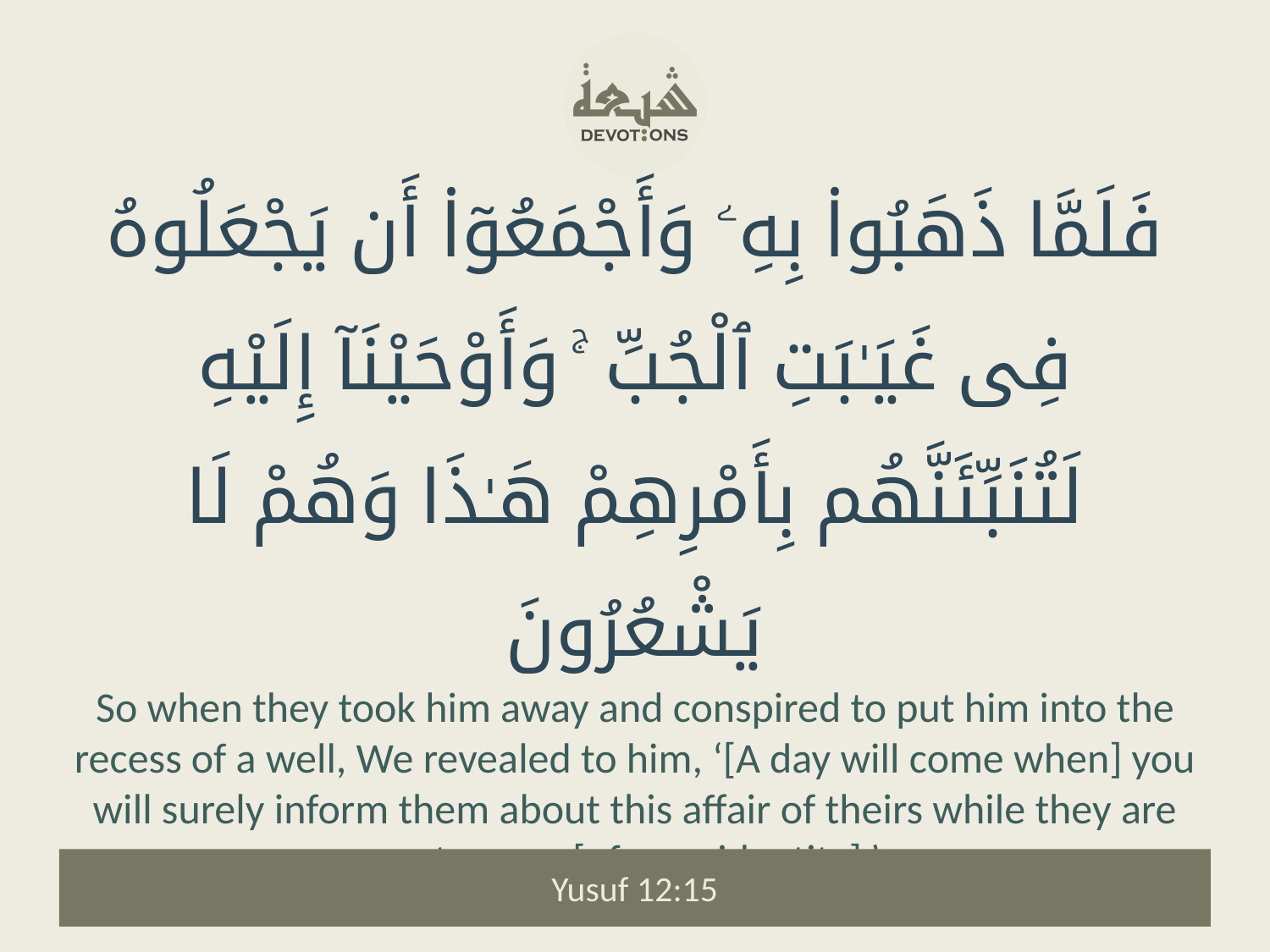

فَلَمَّا ذَهَبُوا۟ بِهِۦ وَأَجْمَعُوٓا۟ أَن يَجْعَلُوهُ فِى غَيَـٰبَتِ ٱلْجُبِّ ۚ وَأَوْحَيْنَآ إِلَيْهِ لَتُنَبِّئَنَّهُم بِأَمْرِهِمْ هَـٰذَا وَهُمْ لَا يَشْعُرُونَ
So when they took him away and conspired to put him into the recess of a well, We revealed to him, ‘[A day will come when] you will surely inform them about this affair of theirs while they are not aware [of your identity].’
Yusuf 12:15